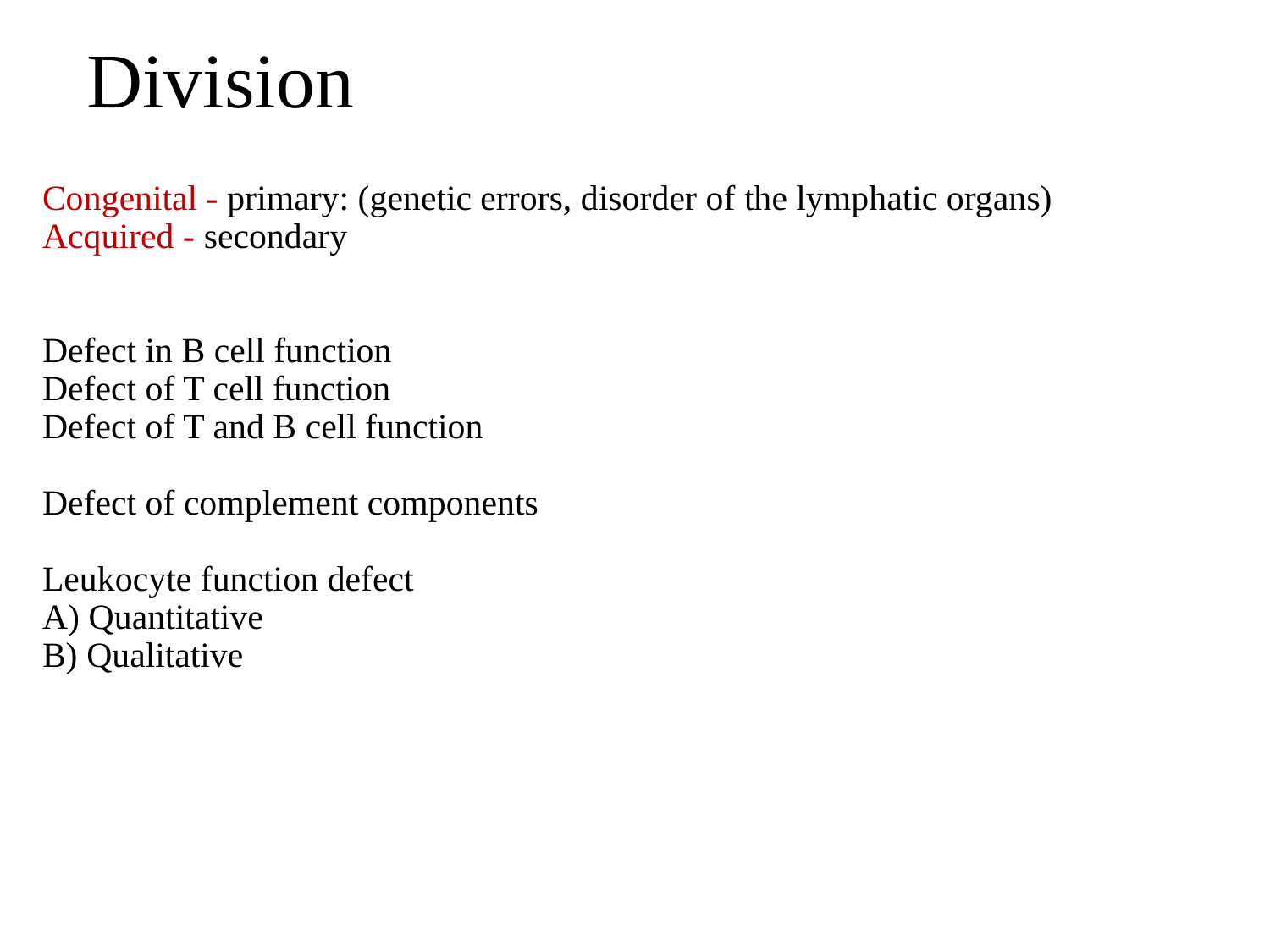

# Division
Congenital - primary: (genetic errors, disorder of the lymphatic organs)
Acquired - secondary

Defect in B cell function
Defect of T cell function
Defect of T and B cell function

Defect of complement components

Leukocyte function defect
A) Quantitative
B) Qualitative